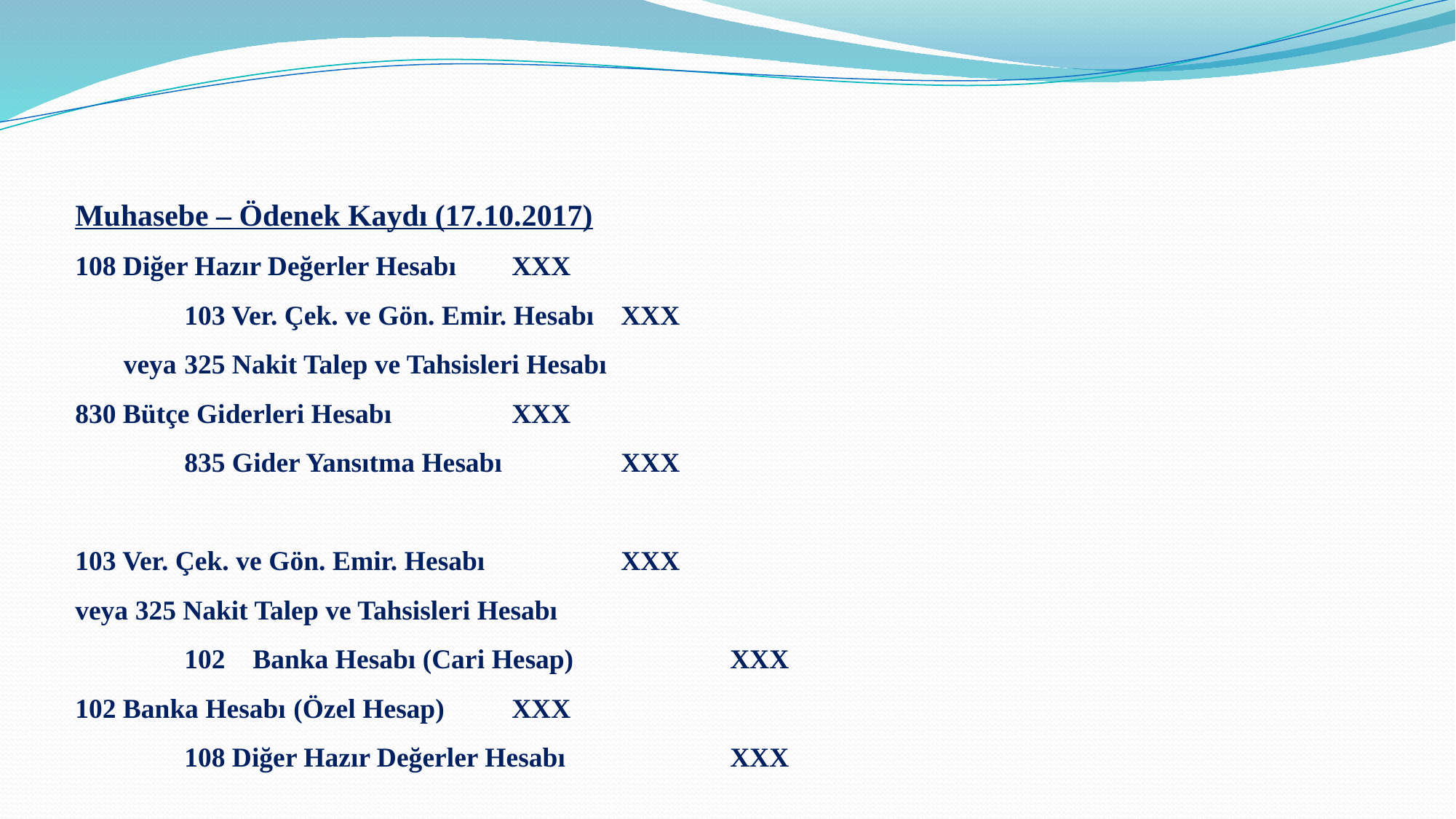

Muhasebe – Ödenek Kaydı (17.10.2017)
108 Diğer Hazır Değerler Hesabı	XXX
	103 Ver. Çek. ve Gön. Emir. Hesabı	XXX
       veya	325 Nakit Talep ve Tahsisleri Hesabı
830 Bütçe Giderleri Hesabı		XXX
	835 Gider Yansıtma Hesabı		XXX

103 Ver. Çek. ve Gön. Emir. Hesabı		XXX
veya 325 Nakit Talep ve Tahsisleri Hesabı
	102    Banka Hesabı (Cari Hesap)		XXX
102 Banka Hesabı	(Özel Hesap)	XXX
	108 Diğer Hazır Değerler Hesabı		XXX